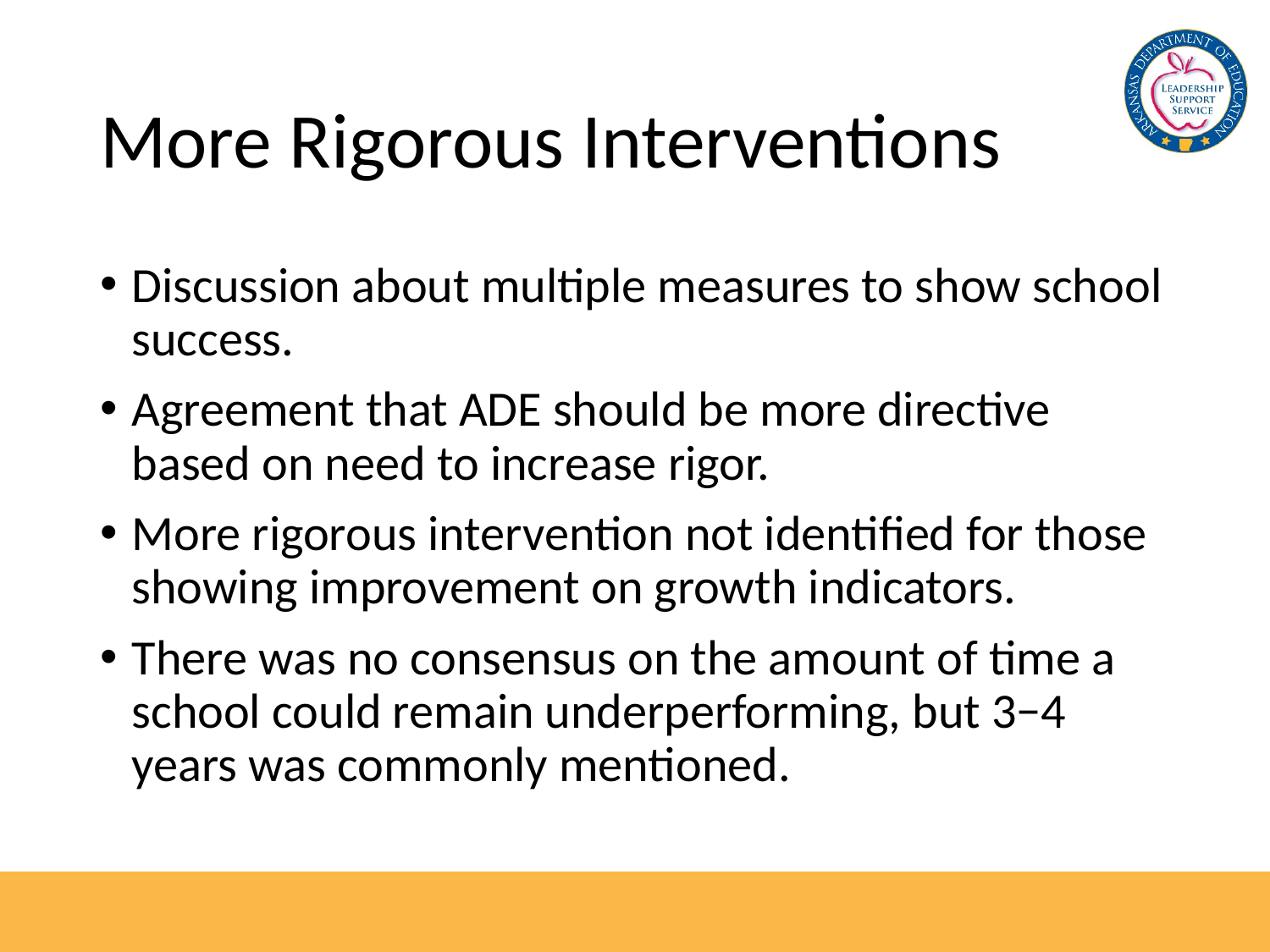

# More Rigorous Interventions
Discussion about multiple measures to show school success.
Agreement that ADE should be more directive based on need to increase rigor.
More rigorous intervention not identified for those showing improvement on growth indicators.
There was no consensus on the amount of time a school could remain underperforming, but 3−4 years was commonly mentioned.